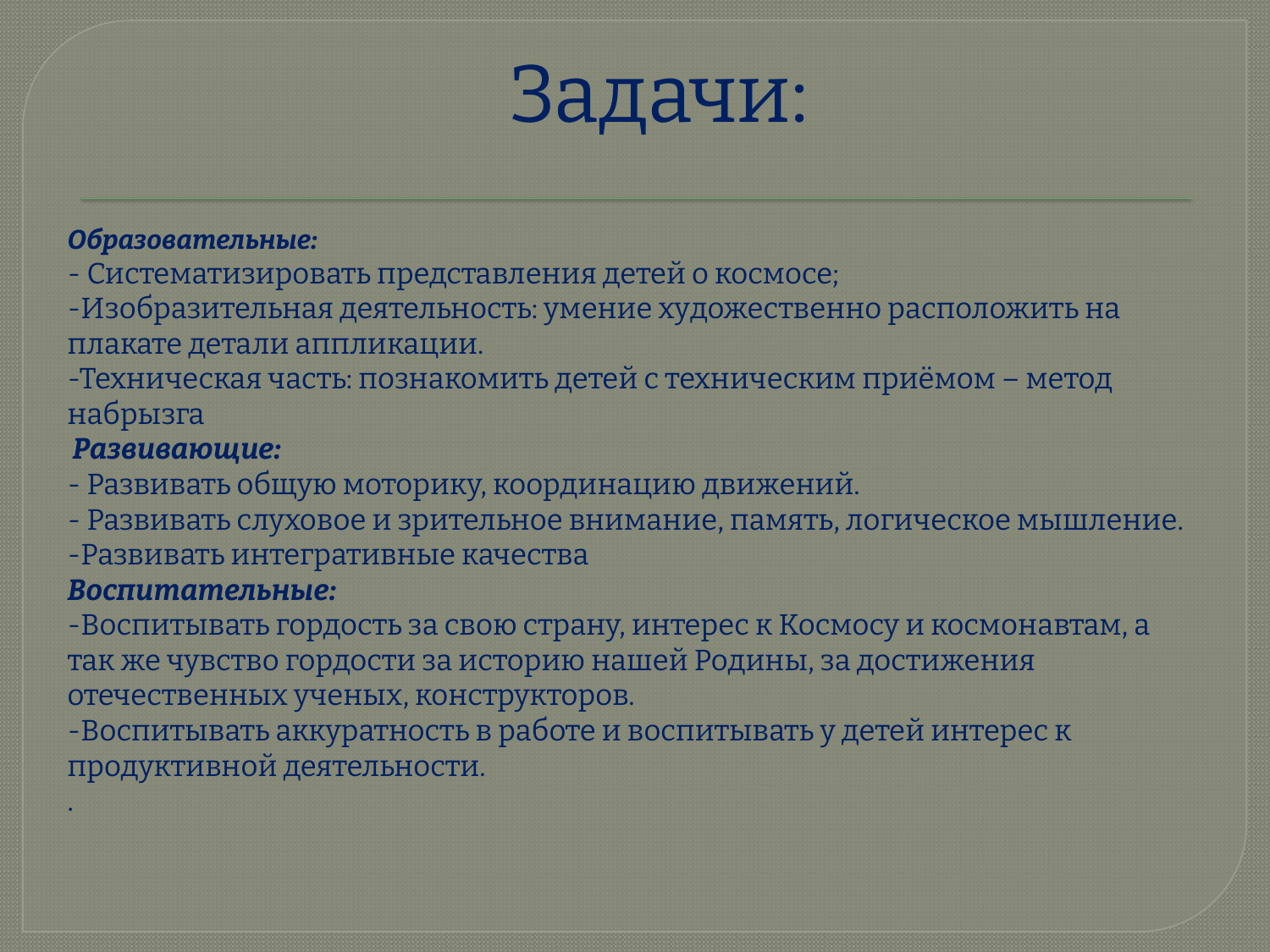

# Задачи:
Образовательные:
- Систематизировать представления детей о космосе;
-Изобразительная деятельность: умение художественно расположить на плакате детали аппликации.
-Техническая часть: познакомить детей с техническим приёмом – метод набрызга
 Развивающие:
- Развивать общую моторику, координацию движений.
- Развивать слуховое и зрительное внимание, память, логическое мышление.
-Развивать интегративные качества
Воспитательные:
-Воспитывать гордость за свою страну, интерес к Космосу и космонавтам, а так же чувство гордости за историю нашей Родины, за достижения отечественных ученых, конструкторов.
-Воспитывать аккуратность в работе и воспитывать у детей интерес к продуктивной деятельности.
.